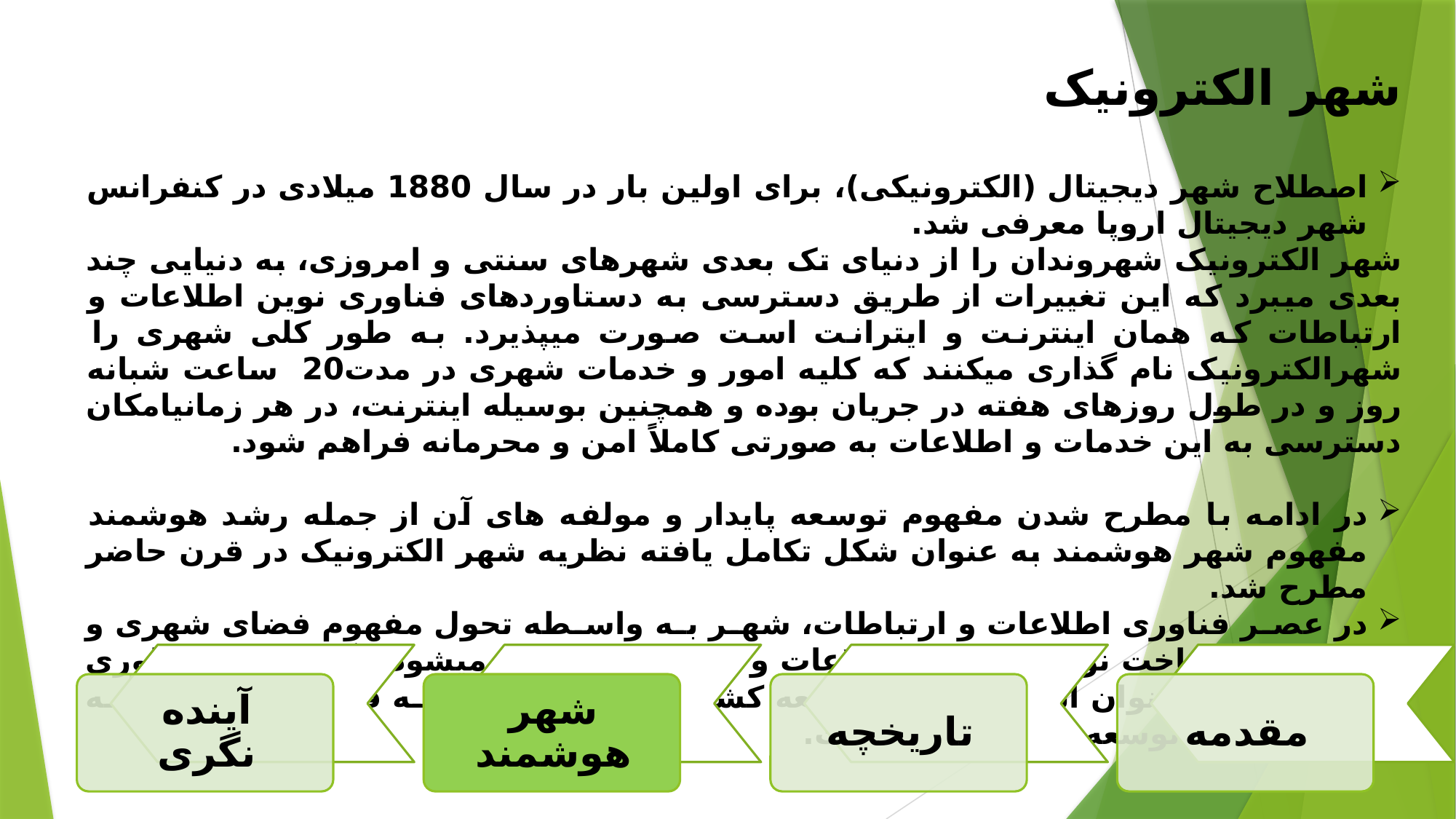

شهر الکترونیک
اصطلاح شهر دیجیتال (الکترونیکی)، برای اولین بار در سال 1880 میلادی در کنفرانس شهر دیجیتال اروپا معرفی شد.
شهر الکترونیک شهروندان را از دنیای تک بعدی شهرهای سنتی و امروزی، به دنیایی چند بعدی میبرد که این تغییرات از طریق دسترسی به دستاوردهای فناوری نوین اطلاعات و ارتباطات که همان اینترنت و ایترانت است صورت میپذیرد. به طور کلی شهری را شهرالکترونیک نام گذاری میکنند که کلیه امور و خدمات شهری در مدت20  ساعت شبانه روز و در طول روزهای هفته در جریان بوده و همچنین بوسیله اینترنت، در هر زمانیامکان دسترسی به این خدمات و اطلاعات به صورتی کاملاً امن و محرمانه فراهم شود.

در ادامه با مطرح شدن مفهوم توسعه پایدار و مولفه های آن از جمله رشد هوشمند مفهوم شهر هوشمند به عنوان شکل تکامل یافته نظریه شهر الکترونیک در قرن حاضر مطرح شد.
در عصر فناوری اطلاعات و ارتباطات، شهر به واسطه تحول مفهوم فضای شهری و ظهور زیرساخت نوین فناوری اطلاعات و ارتباطات متحول میشود. نگرشی به فناوری اطلاعات به عنوان ابزار رشد و توسعه کشورها، جای خود را به فناوری اطلاعات به عنوان محور توسعه انسانی داده است.

مقدمه
تاریخچه
شهر هوشمند
آینده نگری